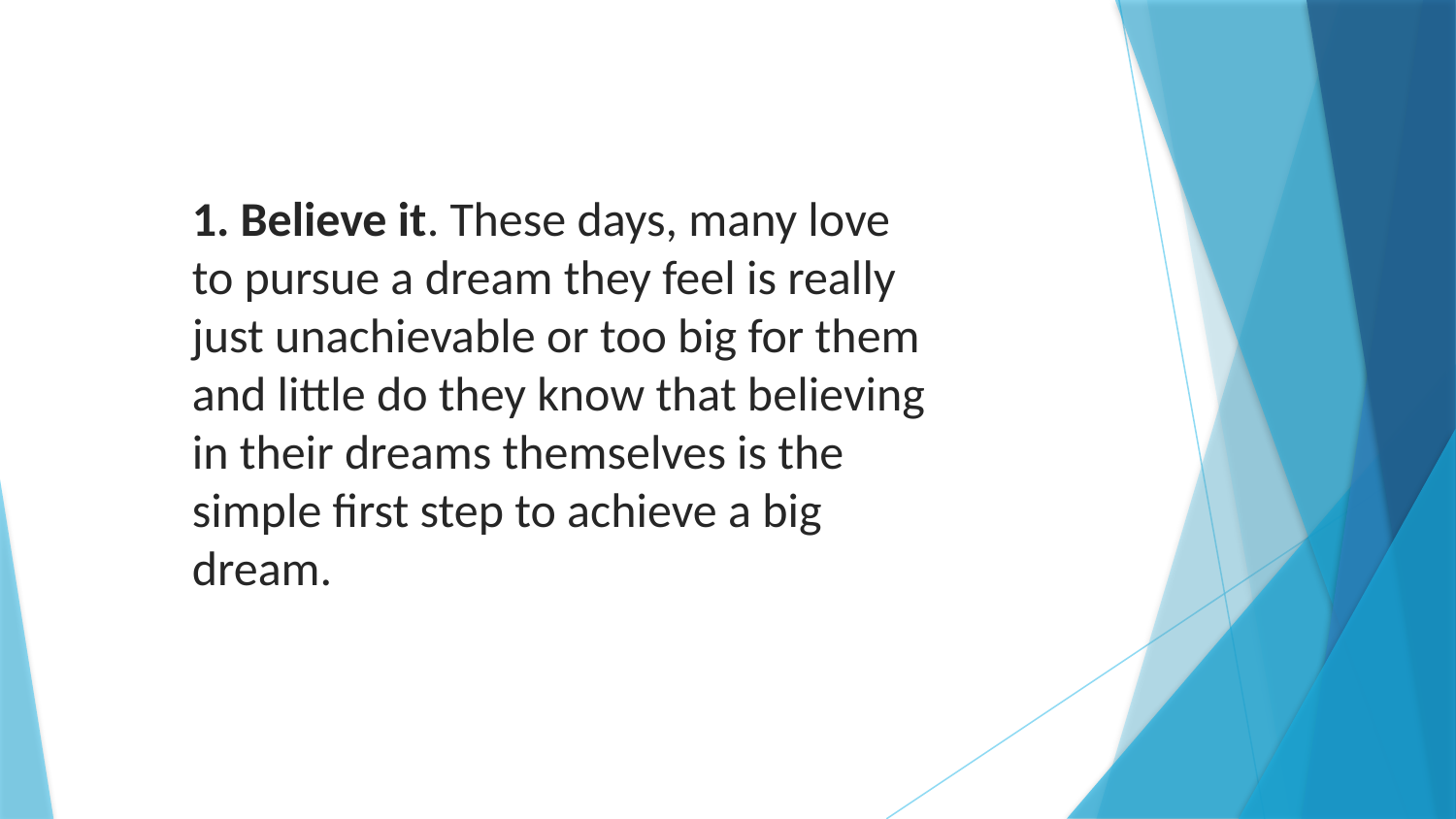

1. Believe it. These days, many love to pursue a dream they feel is really just unachievable or too big for them and little do they know that believing in their dreams themselves is the simple first step to achieve a big dream.